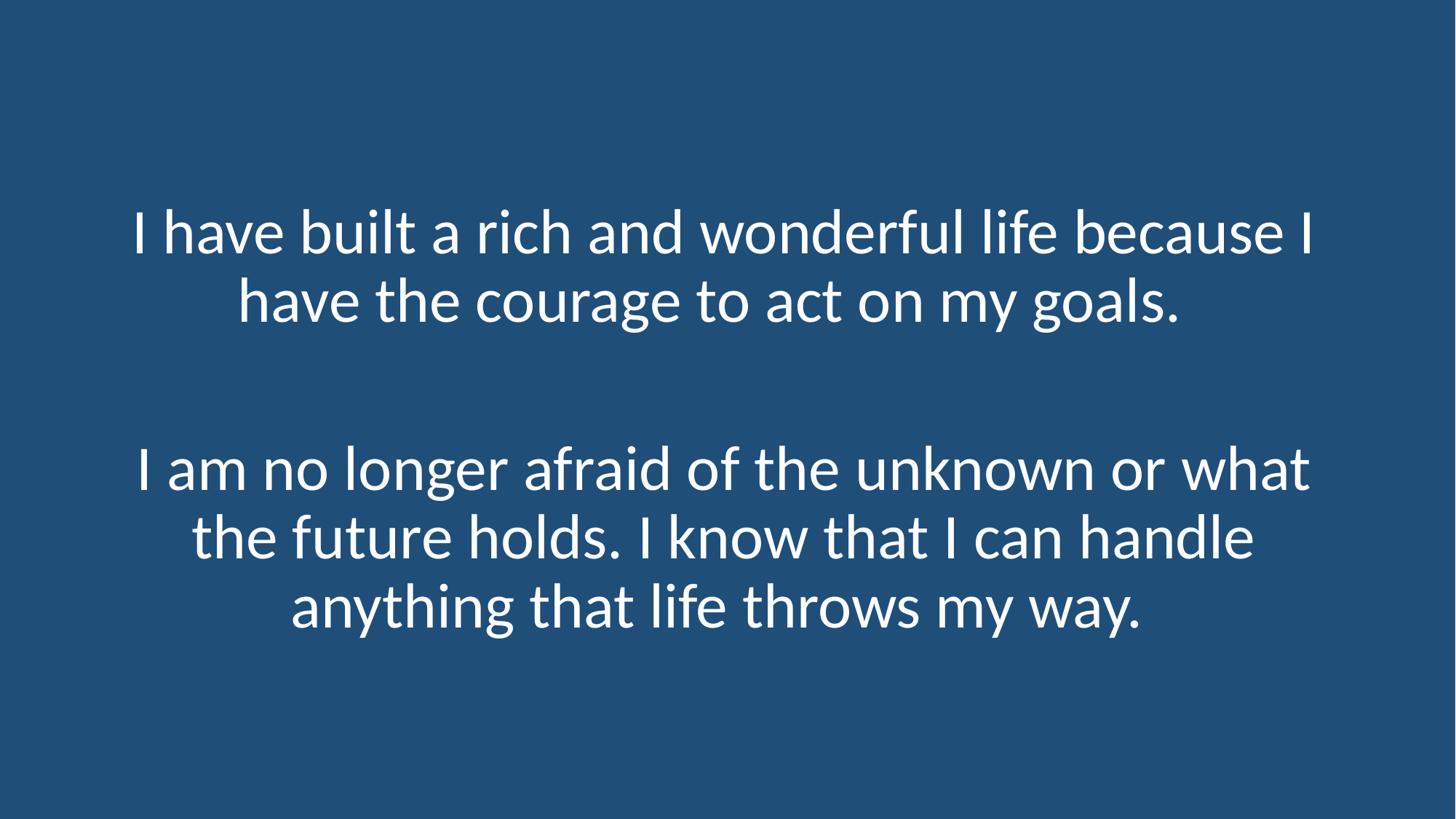

I have built a rich and wonderful life because I have the courage to act on my goals.

I am no longer afraid of the unknown or what the future holds. I know that I can handle anything that life throws my way.